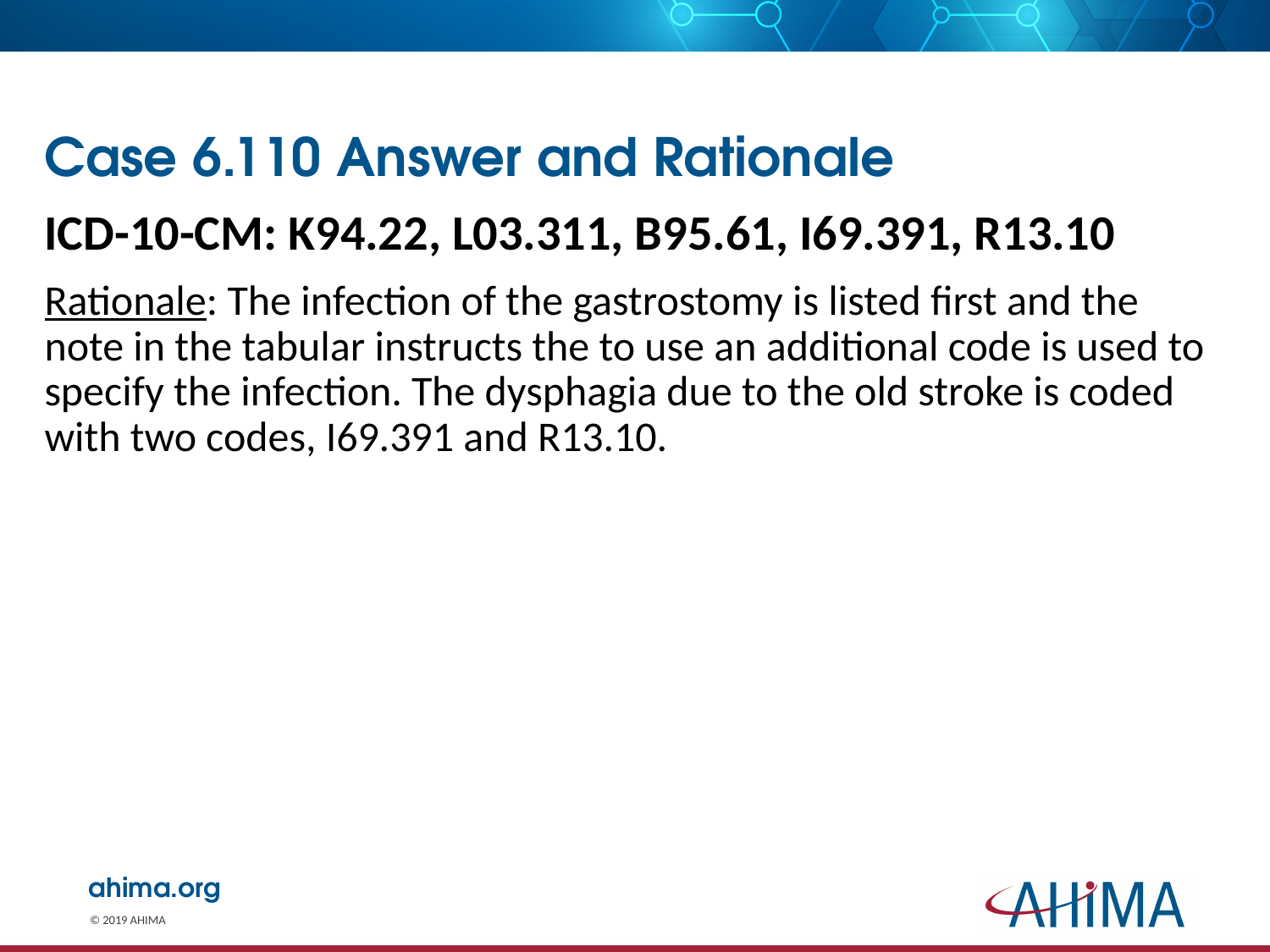

# Case 6.110 Answer and Rationale
ICD-10-CM: K94.22, L03.311, B95.61, I69.391, R13.10
Rationale: The infection of the gastrostomy is listed first and the note in the tabular instructs the to use an additional code is used to specify the infection. The dysphagia due to the old stroke is coded with two codes, I69.391 and R13.10.